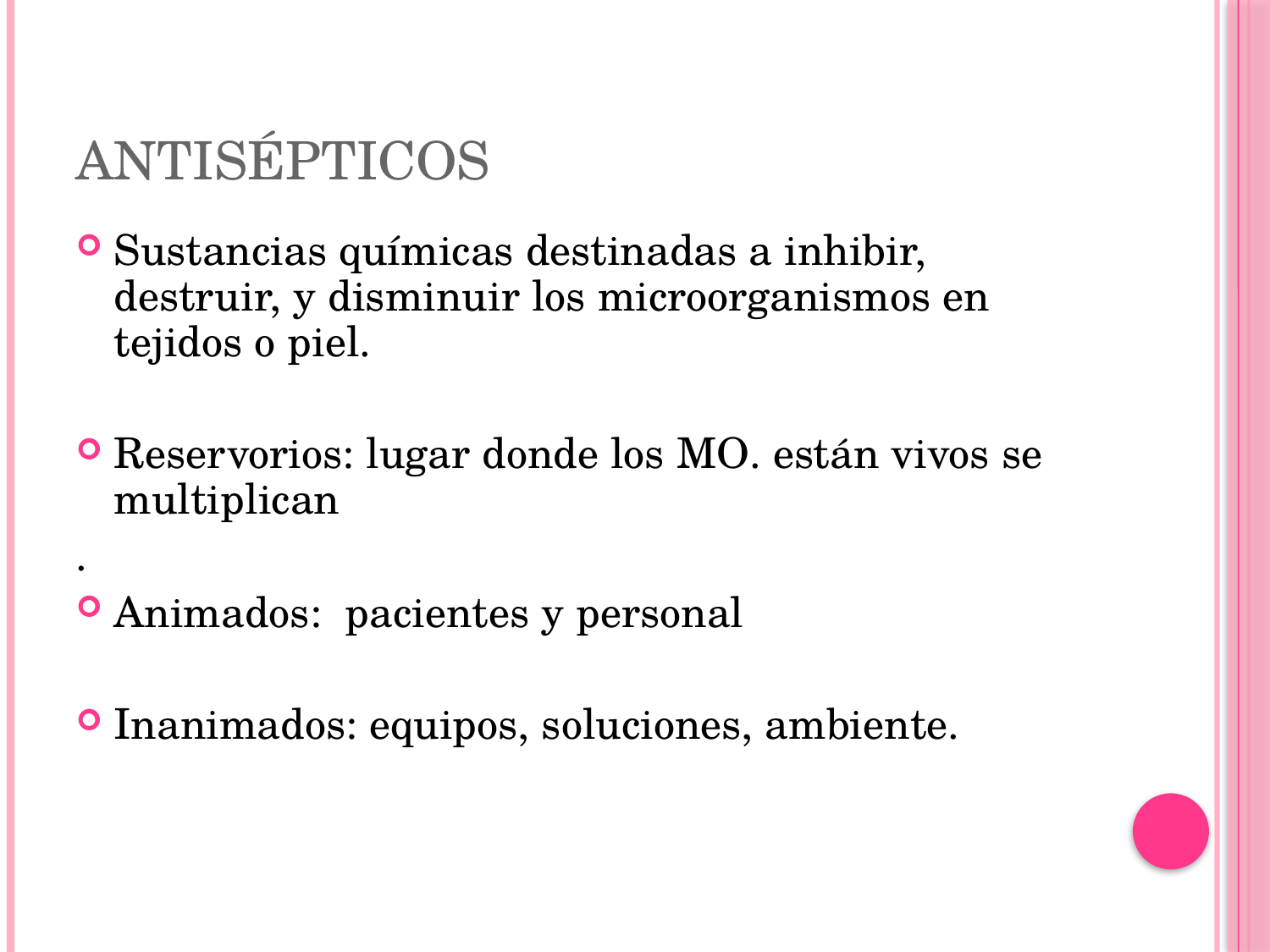

# antisépticos
Sustancias químicas destinadas a inhibir, destruir, y disminuir los microorganismos en tejidos o piel.

Reservorios: lugar donde los MO. están vivos se multiplican
.
Animados:  pacientes y personal

Inanimados: equipos, soluciones, ambiente.